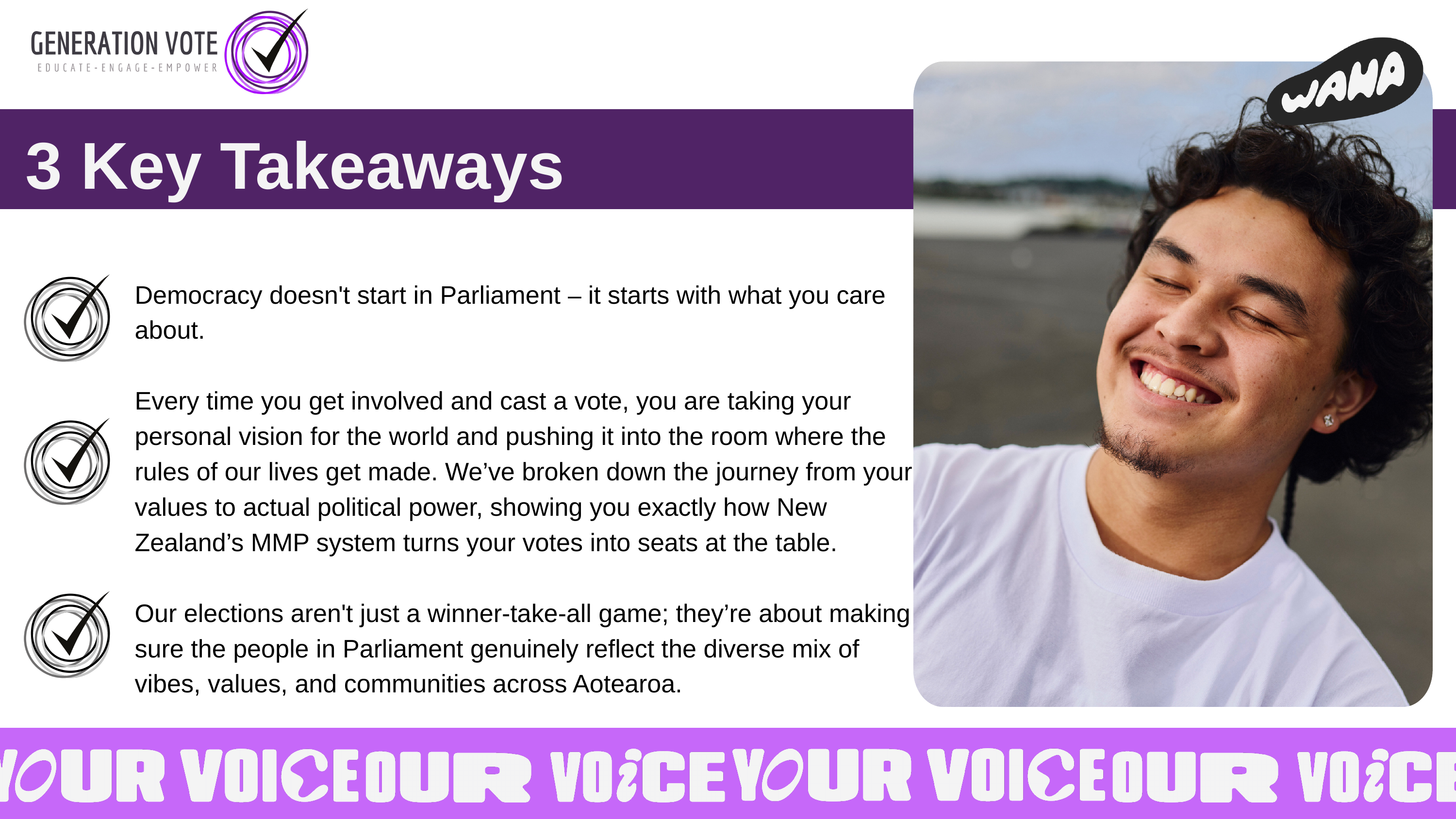

3 Key Takeaways

Democracy doesn't start in Parliament – it starts with what you care about.

Every time you get involved and cast a vote, you are taking your personal vision for the world and pushing it into the room where the rules of our lives get made. We’ve broken down the journey from your values to actual political power, showing you exactly how New Zealand’s MMP system turns your votes into seats at the table.

Our elections aren't just a winner-take-all game; they’re about making sure the people in Parliament genuinely reflect the diverse mix of vibes, values, and communities across Aotearoa.